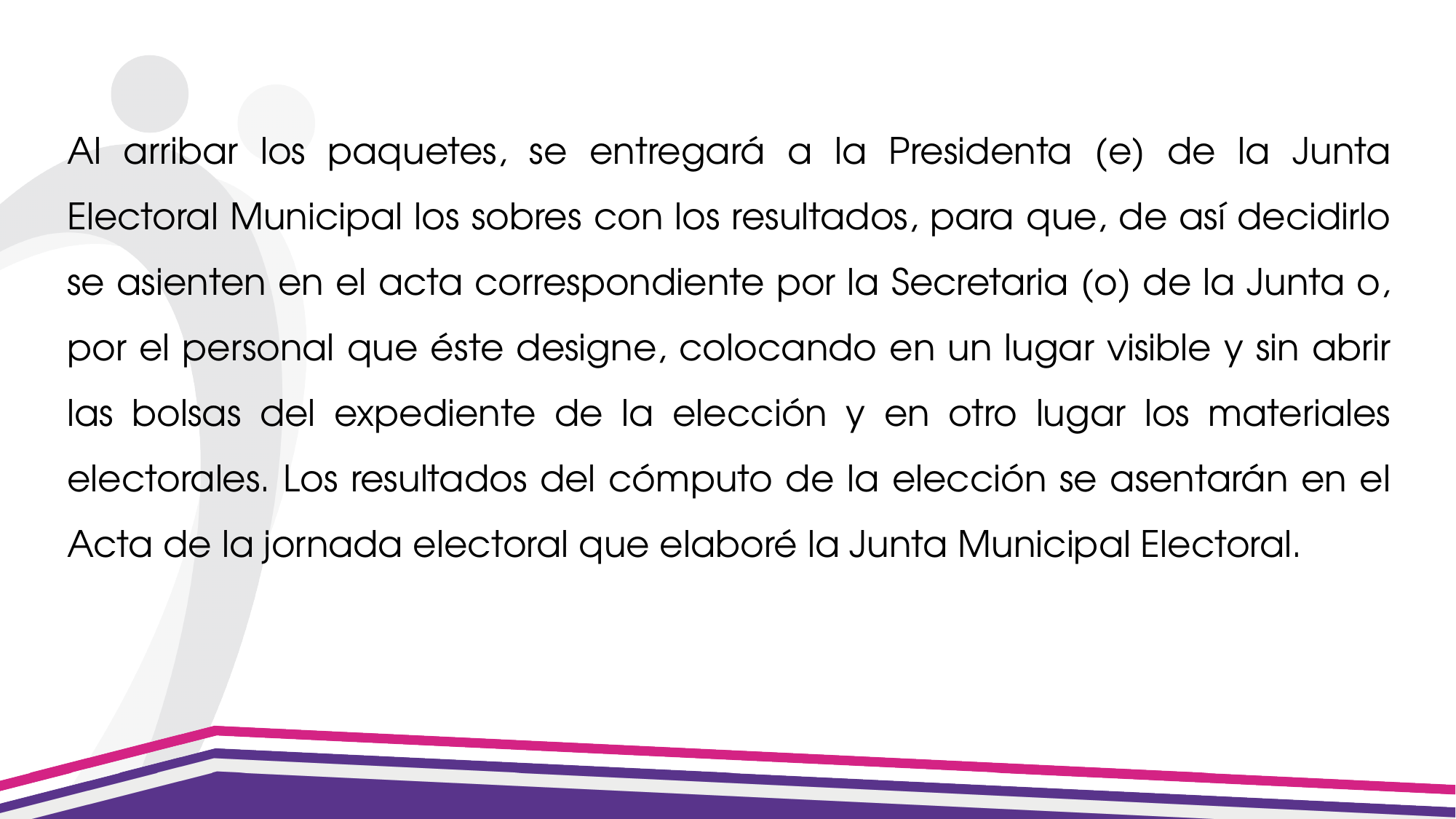

Al arribar los paquetes, se entregará a la Presidenta (e) de la Junta Electoral Municipal los sobres con los resultados, para que, de así decidirlo se asienten en el acta correspondiente por la Secretaria (o) de la Junta o, por el personal que éste designe, colocando en un lugar visible y sin abrir las bolsas del expediente de la elección y en otro lugar los materiales electorales. Los resultados del cómputo de la elección se asentarán en el Acta de la jornada electoral que elaboré la Junta Municipal Electoral.